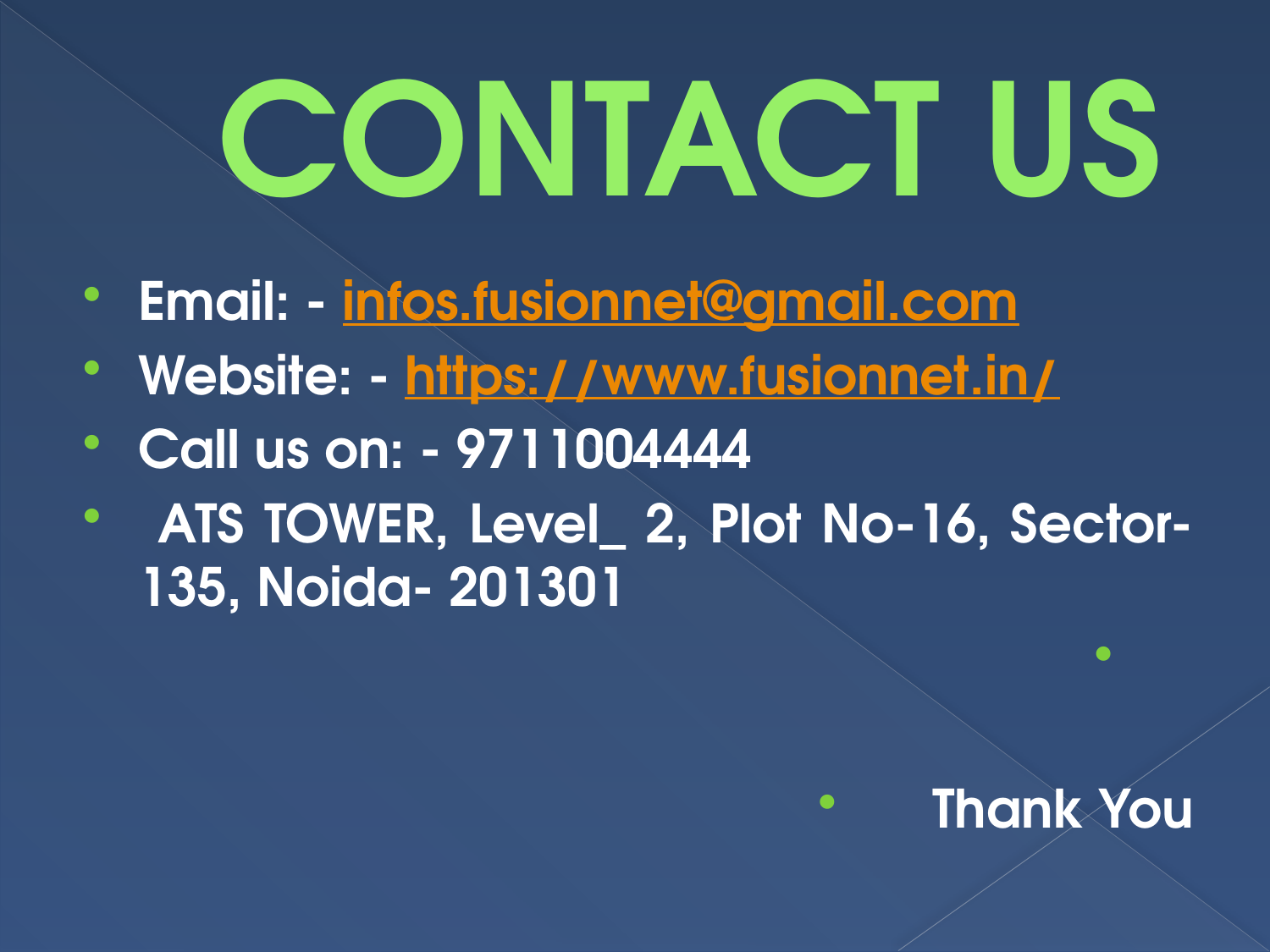

# CONTACT US
Email: - infos.fusionnet@gmail.com
Website: - https://www.fusionnet.in/
Call us on: - 9711004444
 ATS TOWER, Level_ 2, Plot No-16, Sector-135, Noida- 201301

    Thank You